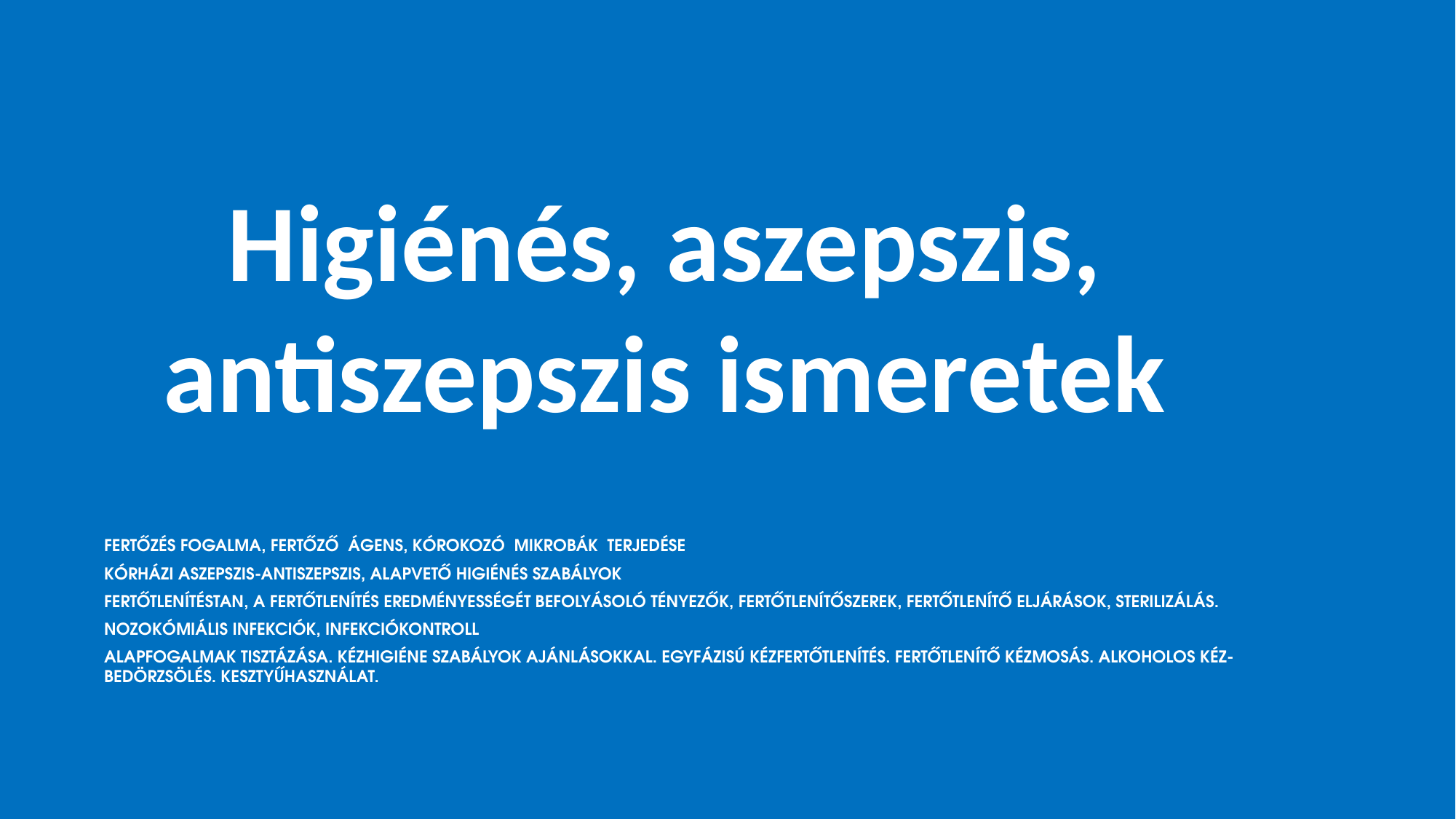

# Higiénés, aszepszis, antiszepszis ismeretek
Fertőzés fogalma, fertőző  ágens, kórokozó  mikrobák  terjedése
Kórházi aszepszis-antiszepszis, alapvető higiénés szabályok
Fertőtlenítéstan, a fertőtlenítés eredményességét befolyásoló tényezők, fertőtlenítőszerek, fertőtlenítő eljárások, sterilizálás.
Nozokómiális infekciók, infekciókontroll
Alapfogalmak tisztázása. Kézhigiéne szabályok ajánlásokkal. Egyfázisú kézfertőtlenítés. Fertőtlenítő kézmosás. Alkoholos kéz-bedörzsölés. Kesztyűhasználat.